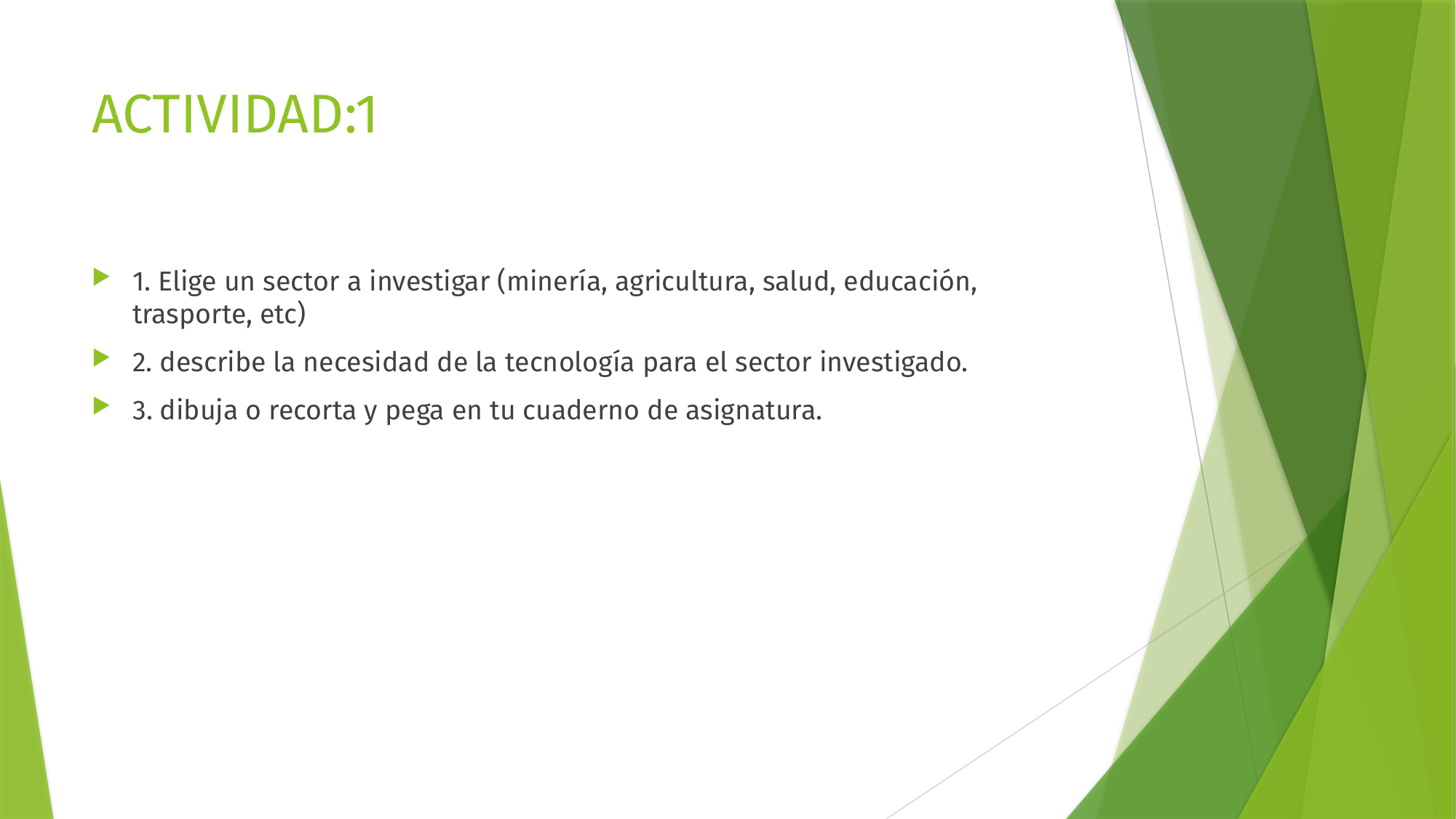

# ACTIVIDAD:1
1. Elige un sector a investigar (minería, agricultura, salud, educación, trasporte, etc)
2. describe la necesidad de la tecnología para el sector investigado.
3. dibuja o recorta y pega en tu cuaderno de asignatura.